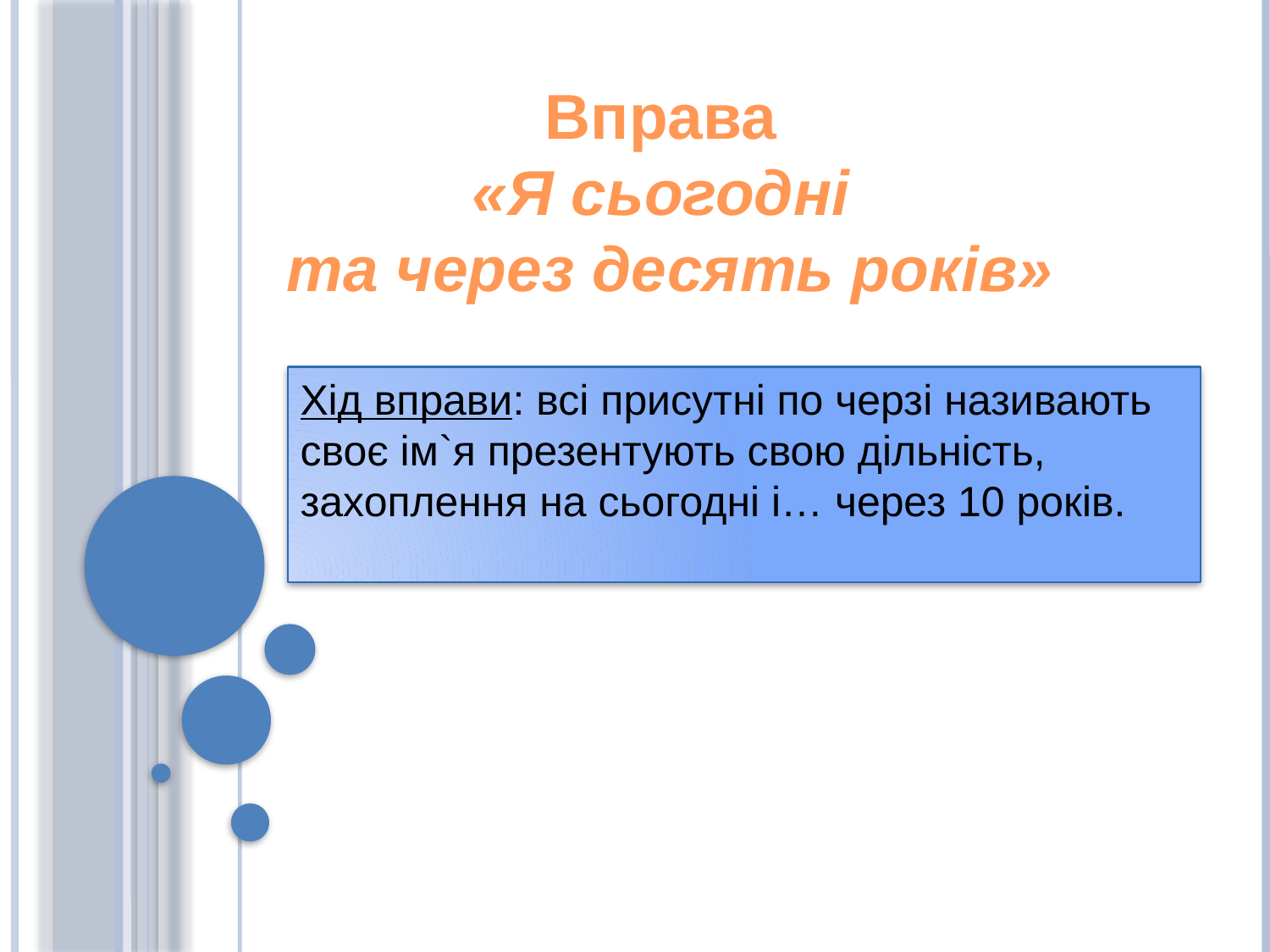

Вправа
«Я сьогодні
та через десять років»
Хід вправи: всі присутні по черзі називають своє ім`я презентують свою дільність, захоплення на сьогодні і… через 10 років.